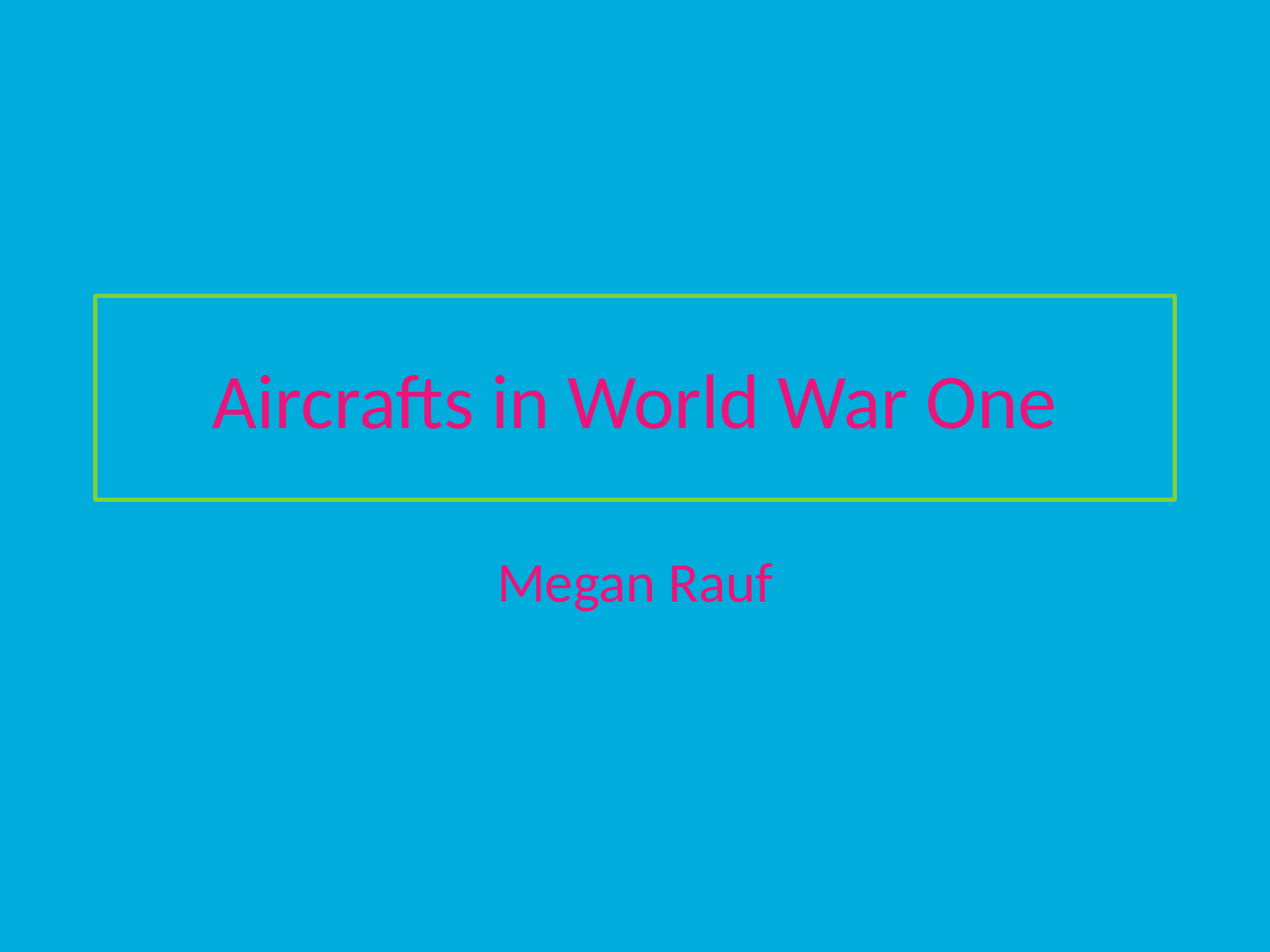

# Aircrafts in World War One
Megan Rauf